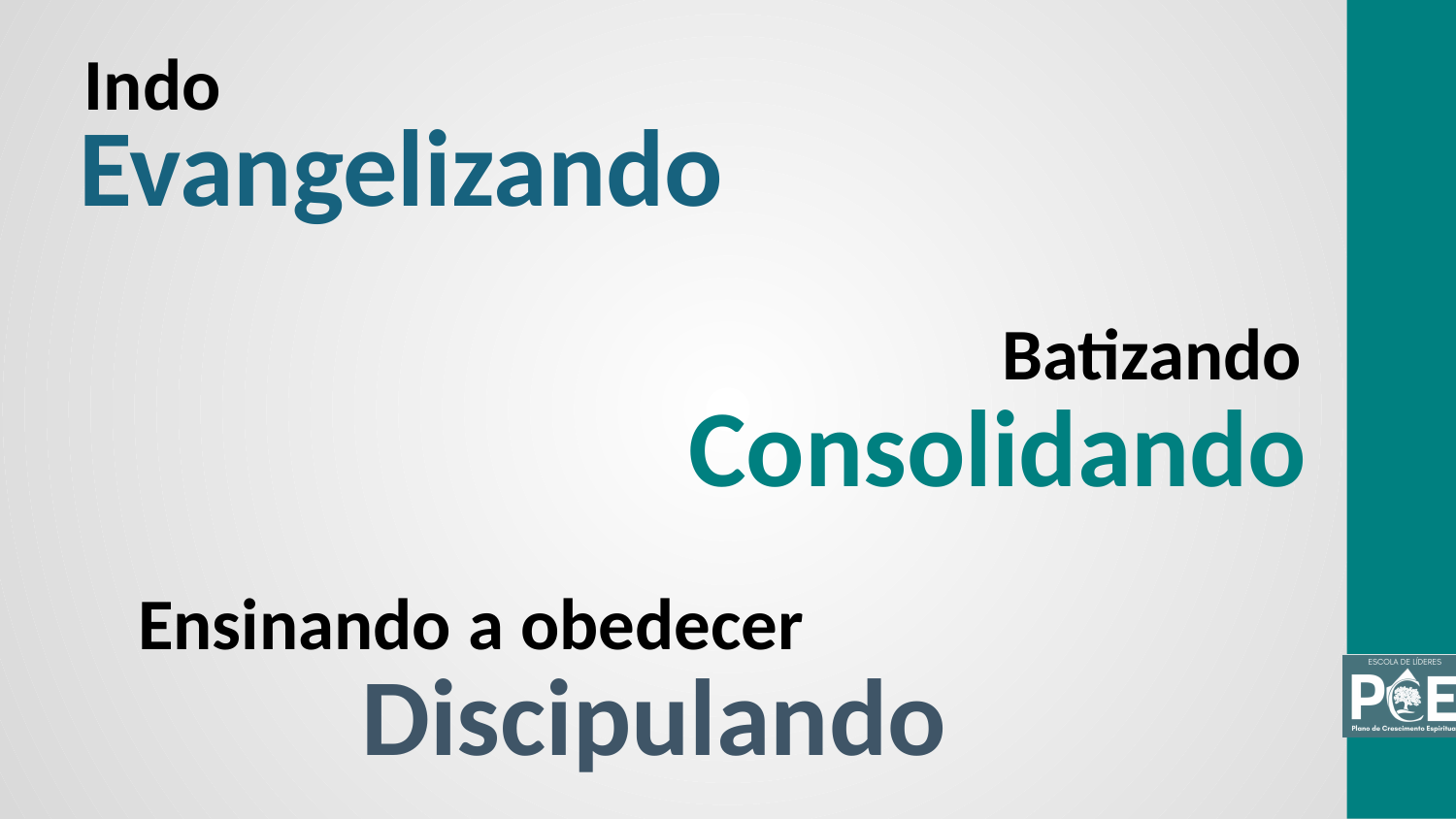

Indo
Evangelizando
Batizando
Consolidando
Ensinando a obedecer
Discipulando